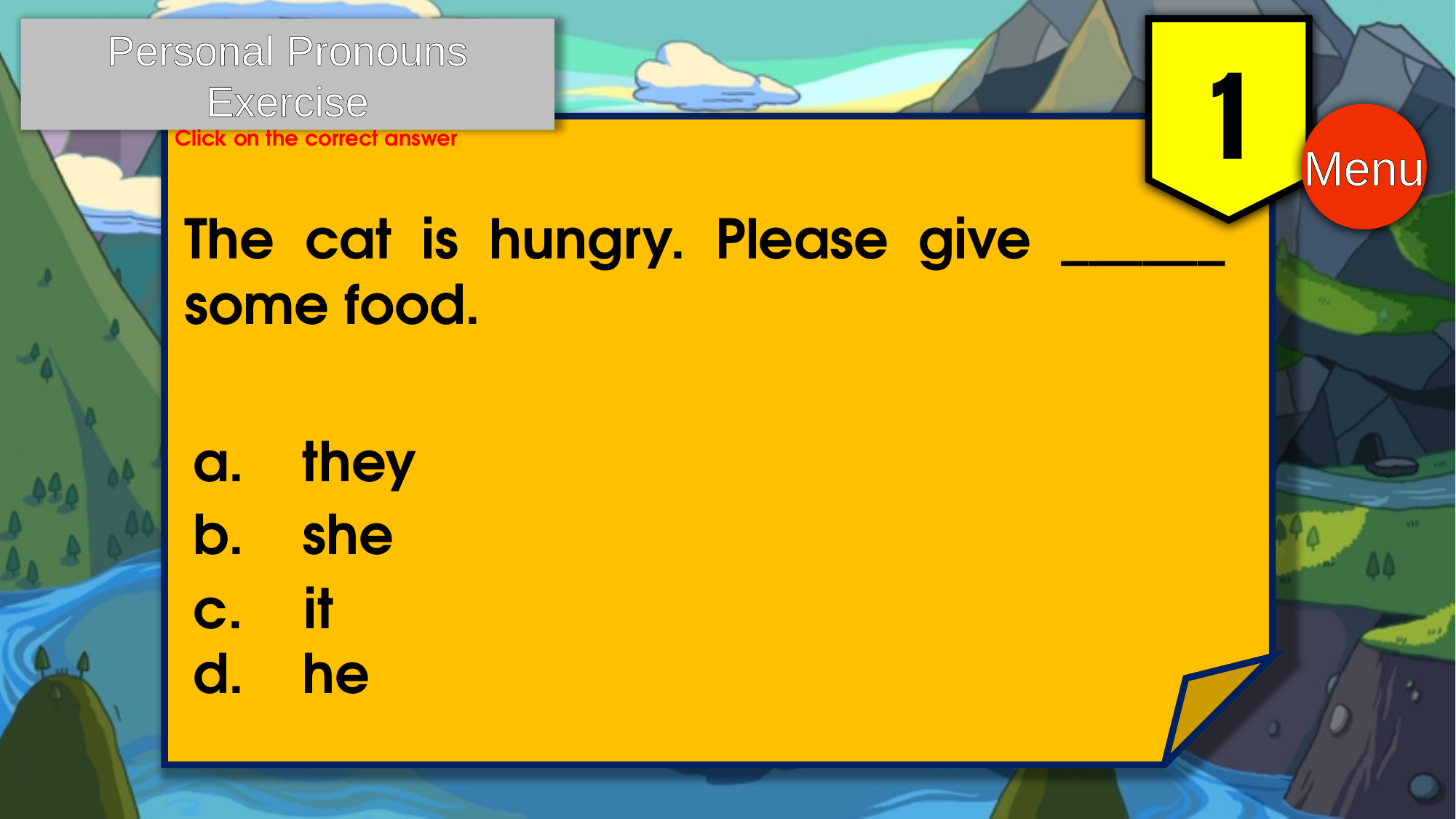

Personal Pronouns Exercise

1

Click on the correct answer
Menu
The cat is hungry. Please give ______ some food.

a.	they
b.	she
c.    it
d.	he